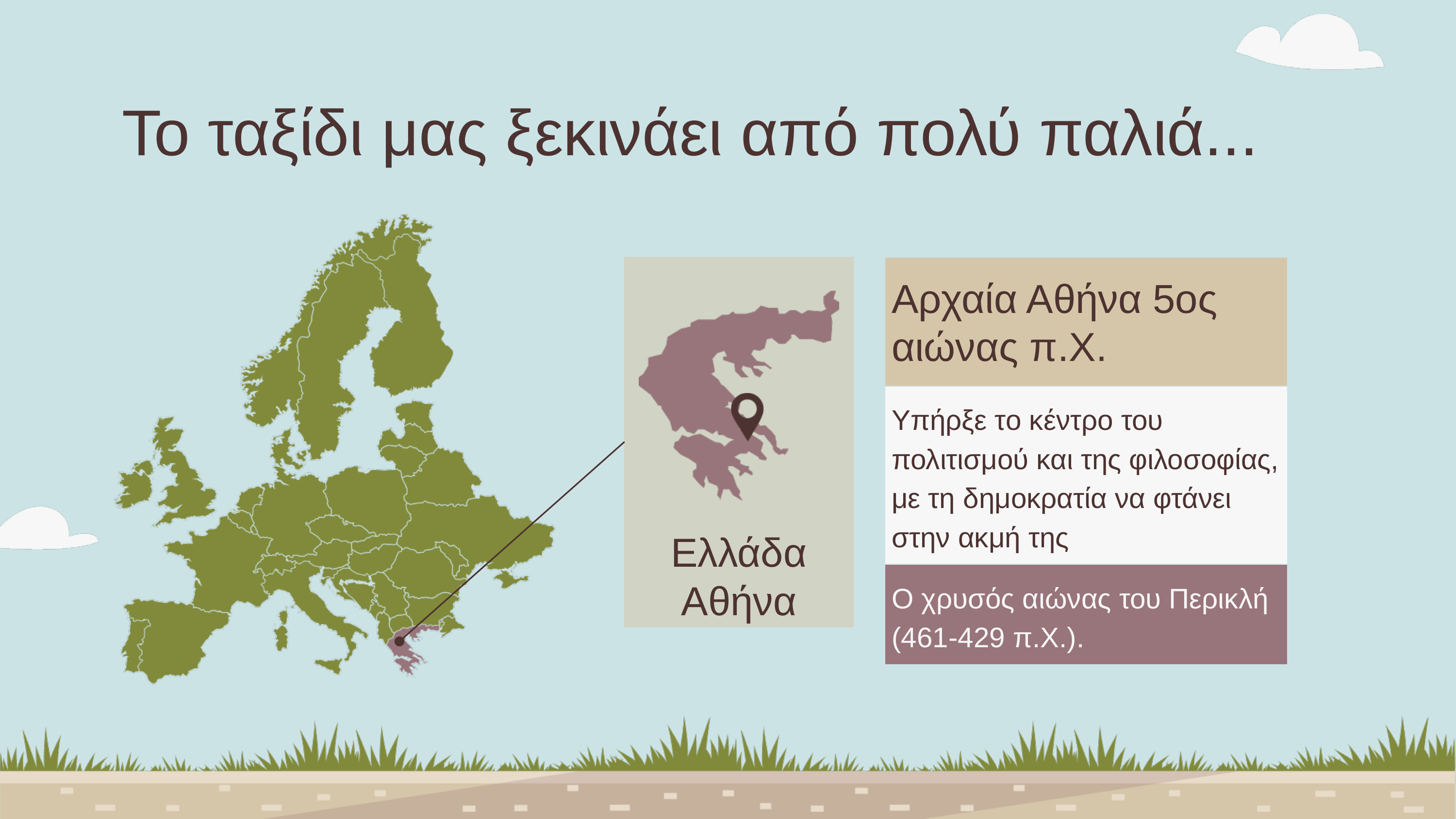

Το ταξίδι μας ξεκινάει από πολύ παλιά...

Ελλάδα Αθήνα
| Αρχαία Αθήνα 5ος αιώνας π.Χ. |
| --- |
| Υπήρξε το κέντρο του πολιτισμού και της φιλοσοφίας, με τη δημοκρατία να φτάνει στην ακμή της |
| Ο χρυσός αιώνας του Περικλή (461-429 π.Χ.). |